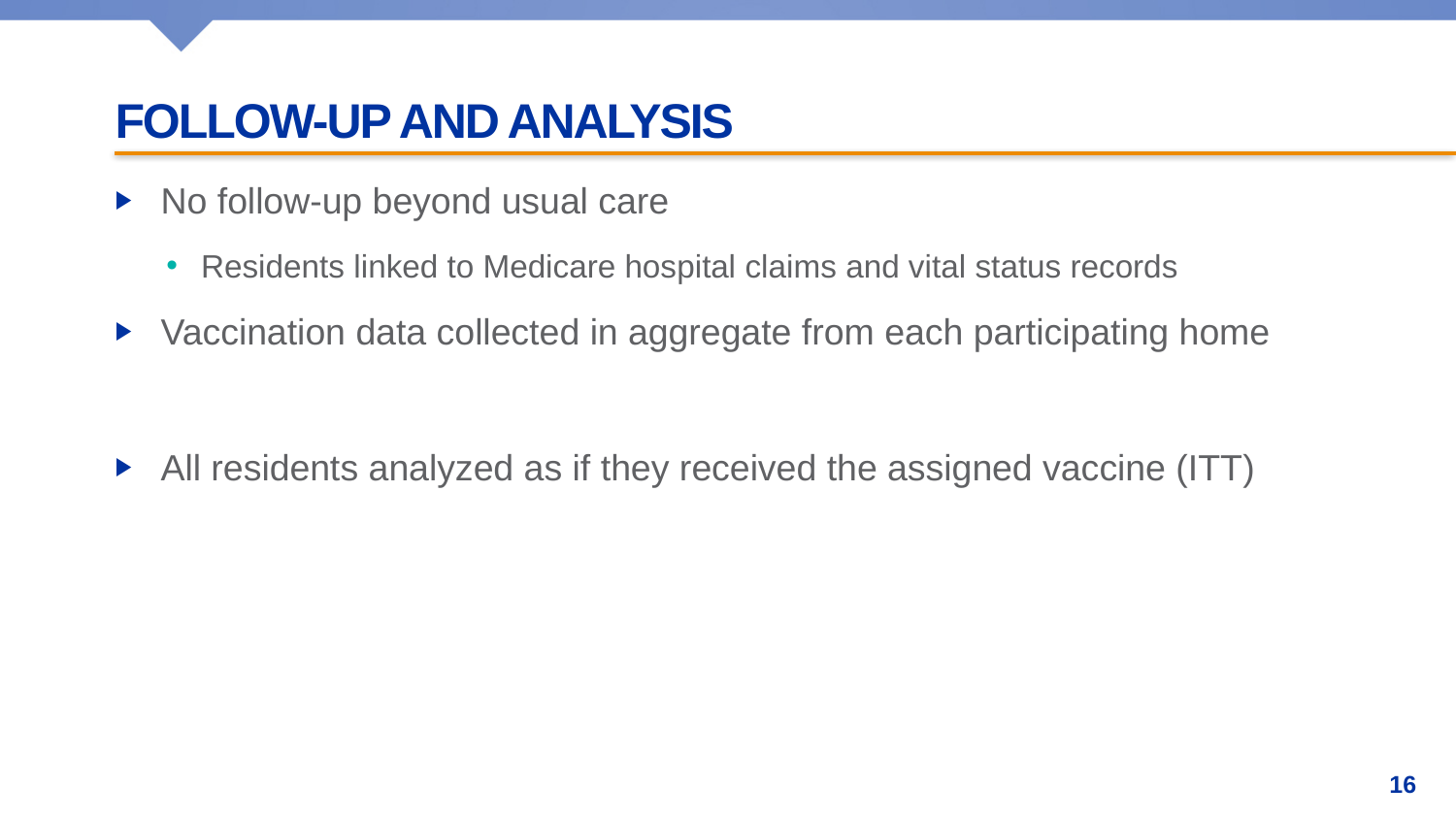

# Follow-up and analysis
No follow-up beyond usual care
Residents linked to Medicare hospital claims and vital status records
Vaccination data collected in aggregate from each participating home

All residents analyzed as if they received the assigned vaccine (ITT)
16